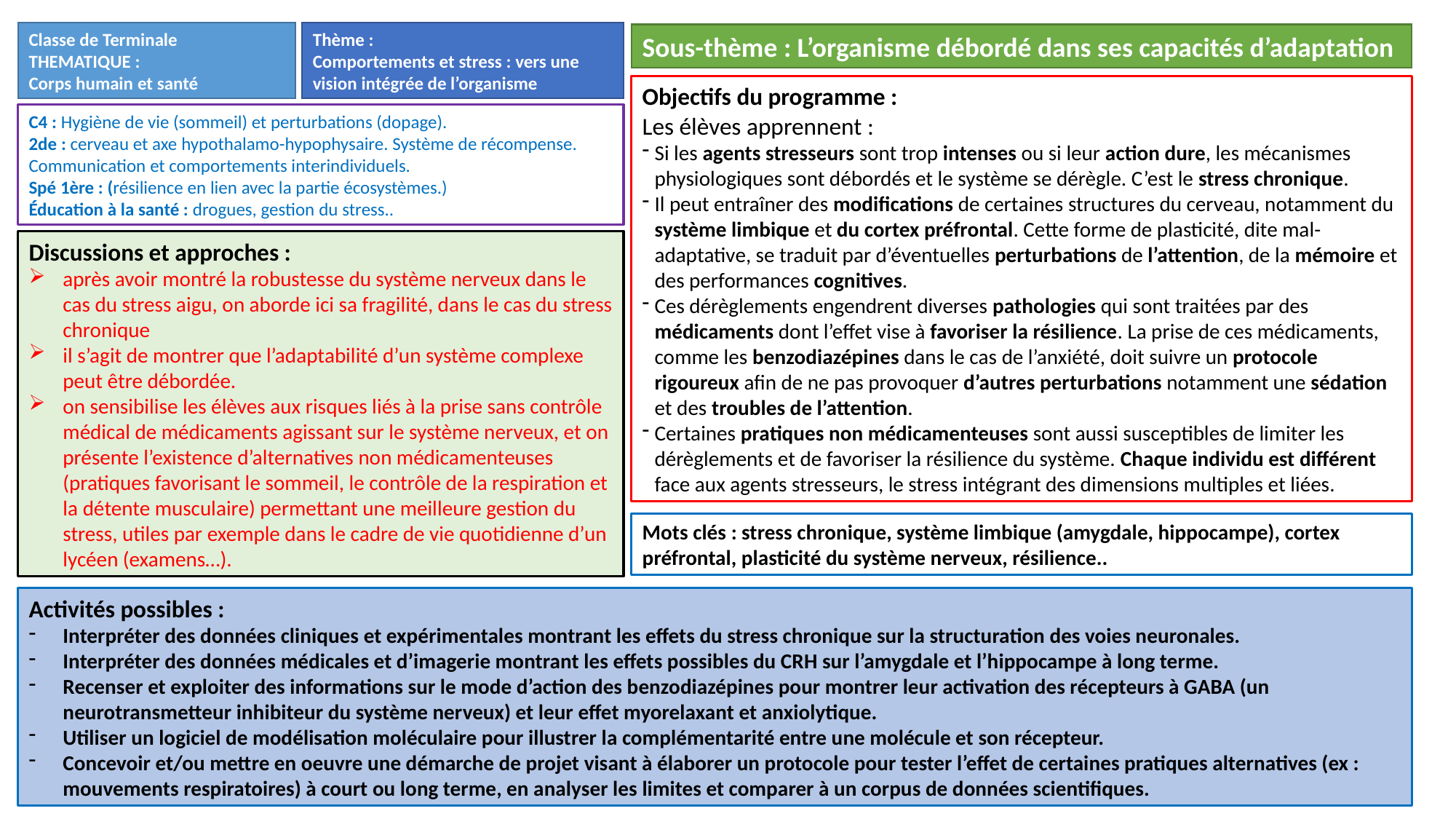

Classe de Terminale
THEMATIQUE :
Corps humain et santé
Thème :
Comportements et stress : vers une vision intégrée de l’organisme
Sous-thème : L’organisme débordé dans ses capacités d’adaptation
Objectifs du programme :
Les élèves apprennent :
Si les agents stresseurs sont trop intenses ou si leur action dure, les mécanismes physiologiques sont débordés et le système se dérègle. C’est le stress chronique.
Il peut entraîner des modifications de certaines structures du cerveau, notamment du système limbique et du cortex préfrontal. Cette forme de plasticité, dite mal-adaptative, se traduit par d’éventuelles perturbations de l’attention, de la mémoire et des performances cognitives.
Ces dérèglements engendrent diverses pathologies qui sont traitées par des médicaments dont l’effet vise à favoriser la résilience. La prise de ces médicaments, comme les benzodiazépines dans le cas de l’anxiété, doit suivre un protocole rigoureux afin de ne pas provoquer d’autres perturbations notamment une sédation et des troubles de l’attention.
Certaines pratiques non médicamenteuses sont aussi susceptibles de limiter les dérèglements et de favoriser la résilience du système. Chaque individu est différent face aux agents stresseurs, le stress intégrant des dimensions multiples et liées.
C4 : Hygiène de vie (sommeil) et perturbations (dopage).
2de : cerveau et axe hypothalamo-hypophysaire. Système de récompense. Communication et comportements interindividuels.
Spé 1ère : (résilience en lien avec la partie écosystèmes.)
Éducation à la santé : drogues, gestion du stress..
Discussions et approches :
après avoir montré la robustesse du système nerveux dans le cas du stress aigu, on aborde ici sa fragilité, dans le cas du stress chronique
il s’agit de montrer que l’adaptabilité d’un système complexe peut être débordée.
on sensibilise les élèves aux risques liés à la prise sans contrôle médical de médicaments agissant sur le système nerveux, et on présente l’existence d’alternatives non médicamenteuses (pratiques favorisant le sommeil, le contrôle de la respiration et la détente musculaire) permettant une meilleure gestion du stress, utiles par exemple dans le cadre de vie quotidienne d’un lycéen (examens…).
Mots clés : stress chronique, système limbique (amygdale, hippocampe), cortex préfrontal, plasticité du système nerveux, résilience..
Activités possibles :
Interpréter des données cliniques et expérimentales montrant les effets du stress chronique sur la structuration des voies neuronales.
Interpréter des données médicales et d’imagerie montrant les effets possibles du CRH sur l’amygdale et l’hippocampe à long terme.
Recenser et exploiter des informations sur le mode d’action des benzodiazépines pour montrer leur activation des récepteurs à GABA (un neurotransmetteur inhibiteur du système nerveux) et leur effet myorelaxant et anxiolytique.
Utiliser un logiciel de modélisation moléculaire pour illustrer la complémentarité entre une molécule et son récepteur.
Concevoir et/ou mettre en oeuvre une démarche de projet visant à élaborer un protocole pour tester l’effet de certaines pratiques alternatives (ex : mouvements respiratoires) à court ou long terme, en analyser les limites et comparer à un corpus de données scientifiques.